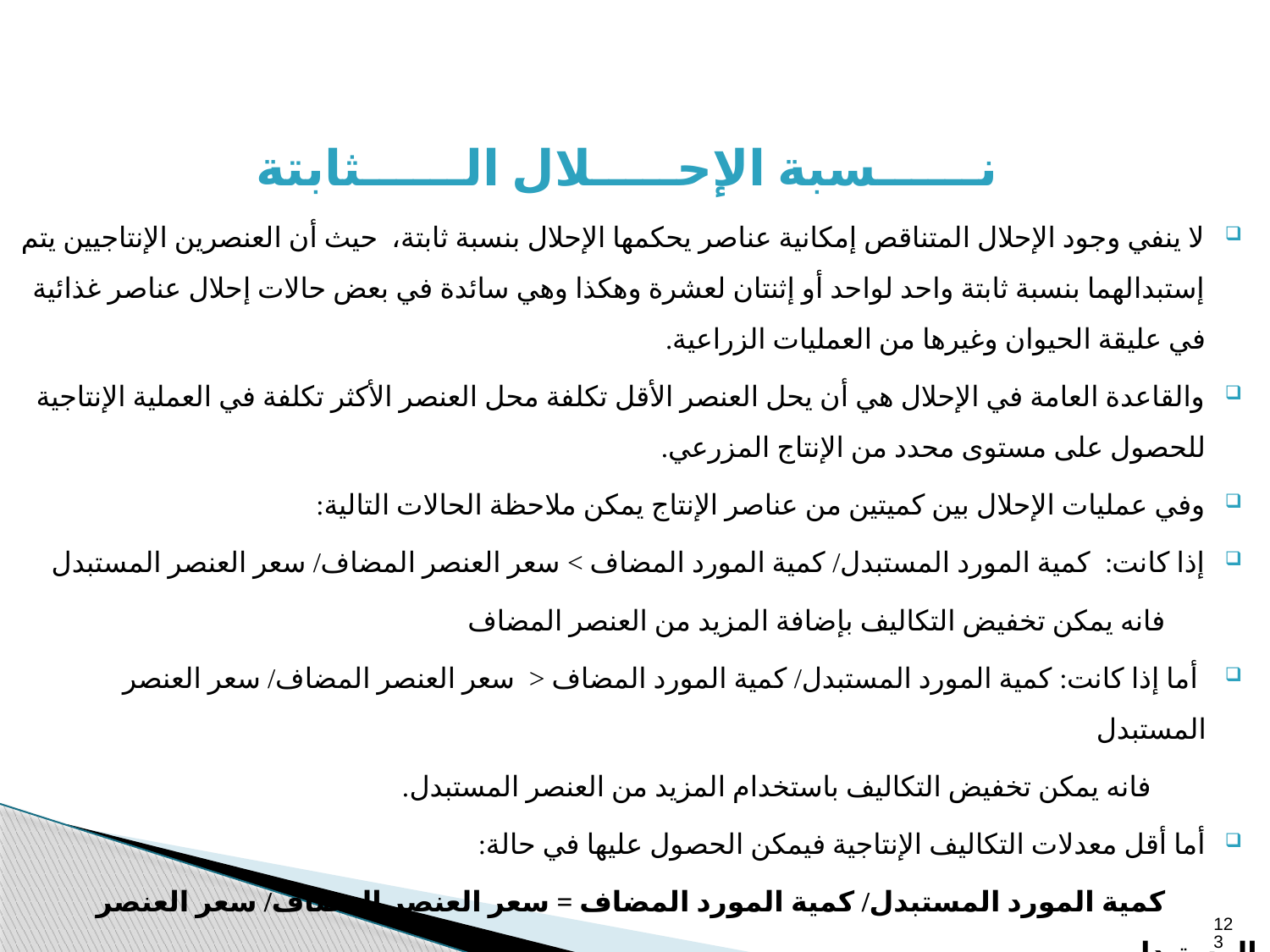

نــــــسبة الإحـــــلال الــــــثابتة
لا ينفي وجود الإحلال المتناقص إمكانية عناصر يحكمها الإحلال بنسبة ثابتة،  حيث أن العنصرين الإنتاجيين يتم إستبدالهما بنسبة ثابتة واحد لواحد أو إثنتان لعشرة وهكذا وهي سائدة في بعض حالات إحلال عناصر غذائية في عليقة الحيوان وغيرها من العمليات الزراعية.
والقاعدة العامة في الإحلال هي أن يحل العنصر الأقل تكلفة محل العنصر الأكثر تكلفة في العملية الإنتاجية للحصول على مستوى محدد من الإنتاج المزرعي.
وفي عمليات الإحلال بين كميتين من عناصر الإنتاج يمكن ملاحظة الحالات التالية:
إذا كانت:  كمية المورد المستبدل/ كمية المورد المضاف > سعر العنصر المضاف/ سعر العنصر المستبدل
             فانه يمكن تخفيض التكاليف بإضافة المزيد من العنصر المضاف
 أما إذا كانت: كمية المورد المستبدل/ كمية المورد المضاف <  سعر العنصر المضاف/ سعر العنصر المستبدل
               فانه يمكن تخفيض التكاليف باستخدام المزيد من العنصر المستبدل.
أما أقل معدلات التكاليف الإنتاجية فيمكن الحصول عليها في حالة:
             كمية المورد المستبدل/ كمية المورد المضاف = سعر العنصر المضاف/ سعر العنصر المستبدل
ومن هنا يتضح أنه يجب تغيير معدلات الاحلال بين العناصر بتغير أسعار تلك الموارد الإنتاجية.

123